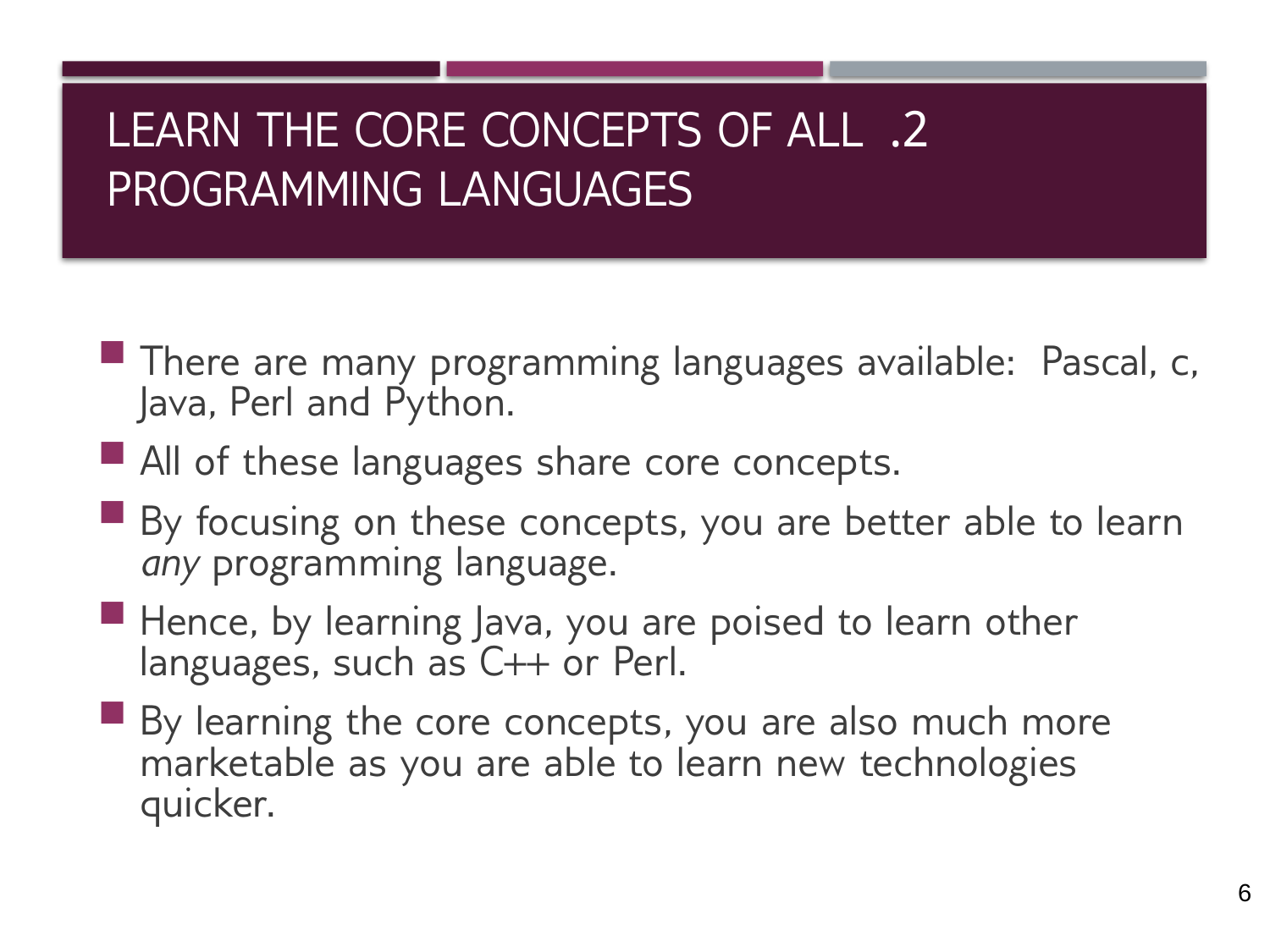

# 2.  Learn the Core Concepts of all Programming Languages
There are many programming languages available:  Pascal, c, Java, Perl and Python.
All of these languages share core concepts.
By focusing on these concepts, you are better able to learn any programming language.
Hence, by learning Java, you are poised to learn other languages, such as C++ or Perl.
By learning the core concepts, you are also much more marketable as you are able to learn new technologies quicker.
6